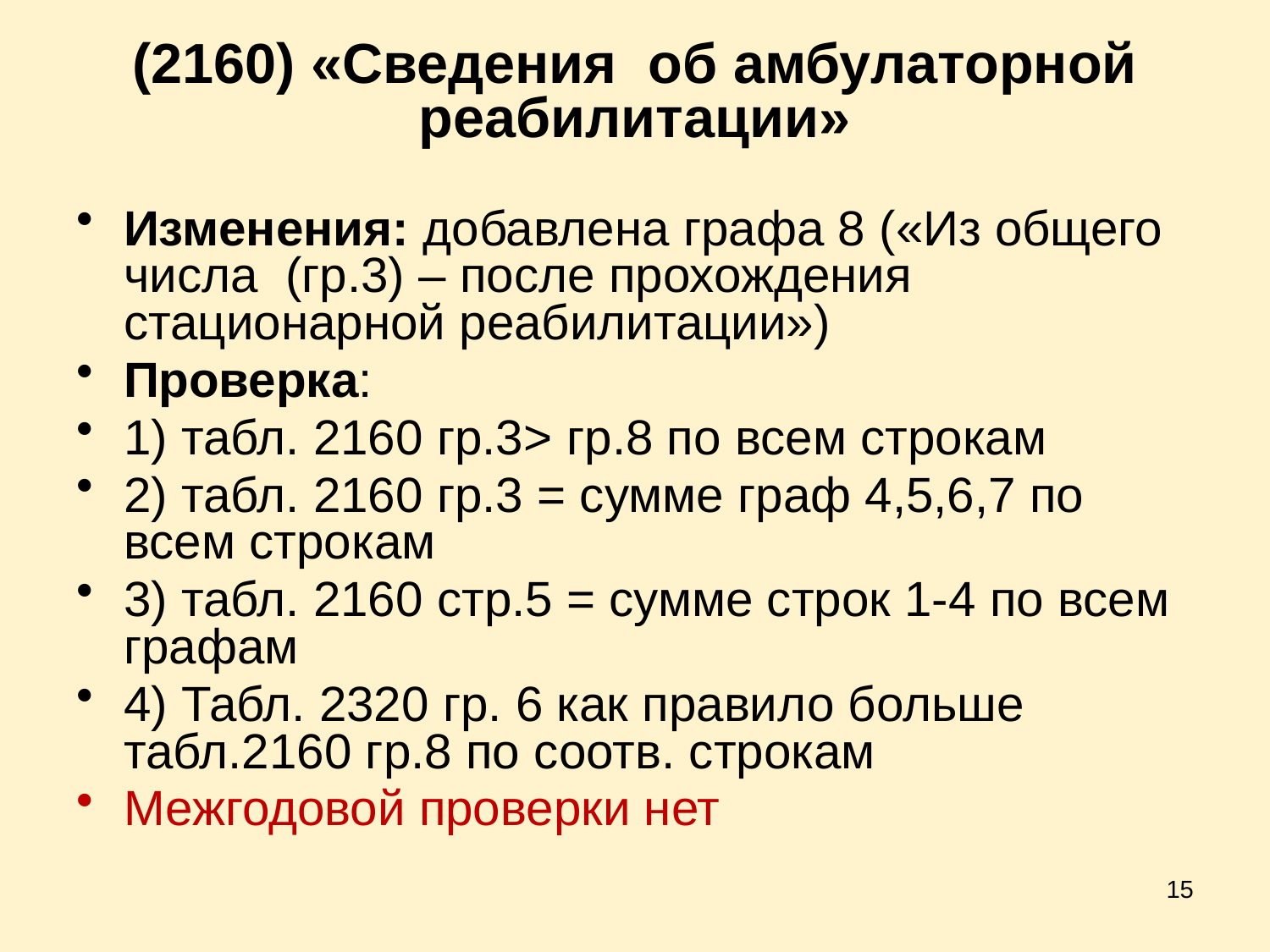

# (2160) «Сведения  об амбулаторной реабилитации»
Изменения: добавлена графа 8 («Из общего числа  (гр.3) – после прохождения стационарной реабилитации»)
Проверка:
1) табл. 2160 гр.3> гр.8 по всем строкам
2) табл. 2160 гр.3 = сумме граф 4,5,6,7 по всем строкам
3) табл. 2160 стр.5 = сумме строк 1-4 по всем графам
4) Табл. 2320 гр. 6 как правило больше табл.2160 гр.8 по соотв. строкам
Межгодовой проверки нет

15